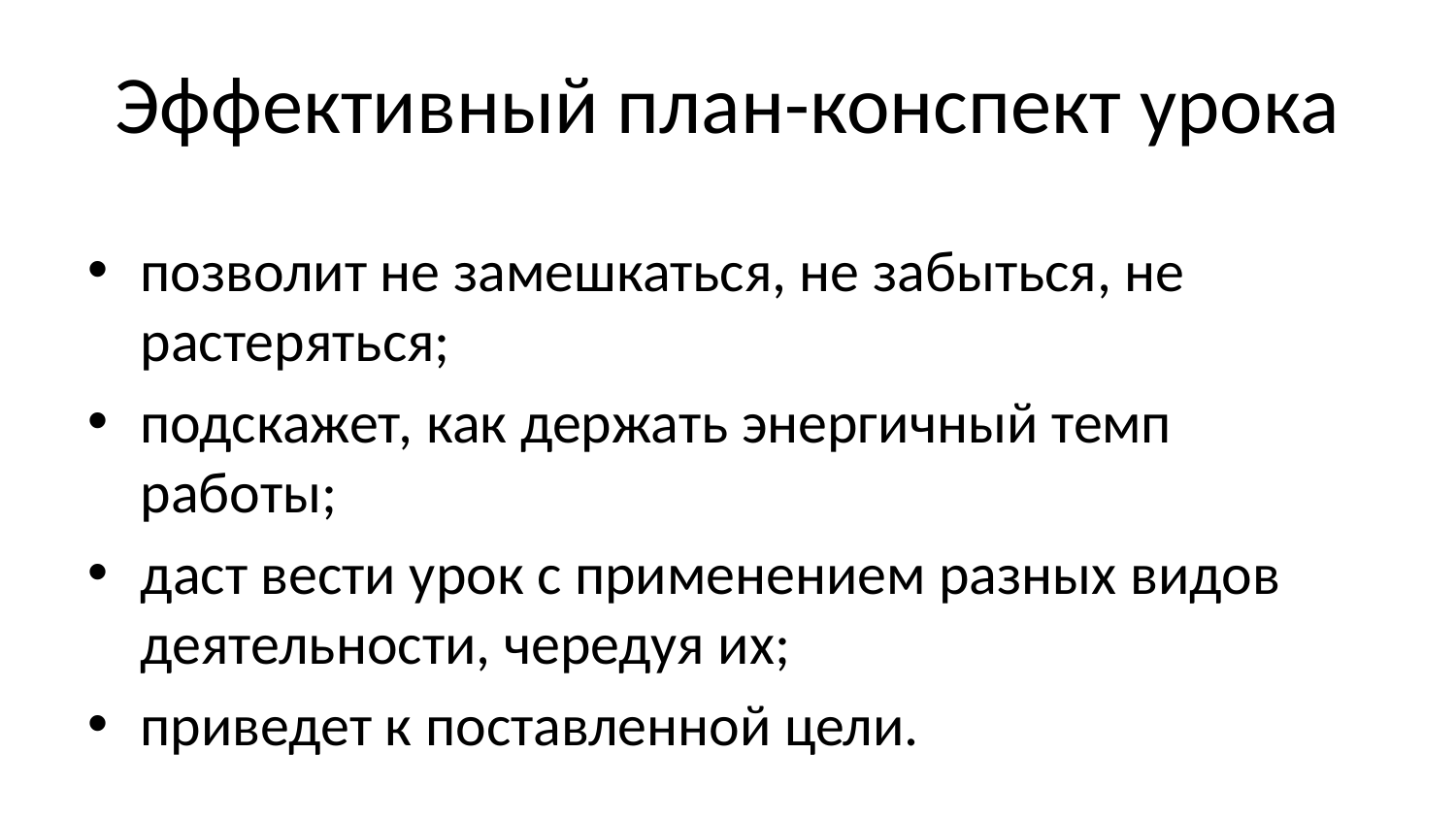

# Эффективный план-конспект урока
позволит не замешкаться, не забыться, не растеряться;
подскажет, как держать энергичный темп работы;
даст вести урок с применением разных видов деятельности, чередуя их;
приведет к поставленной цели.